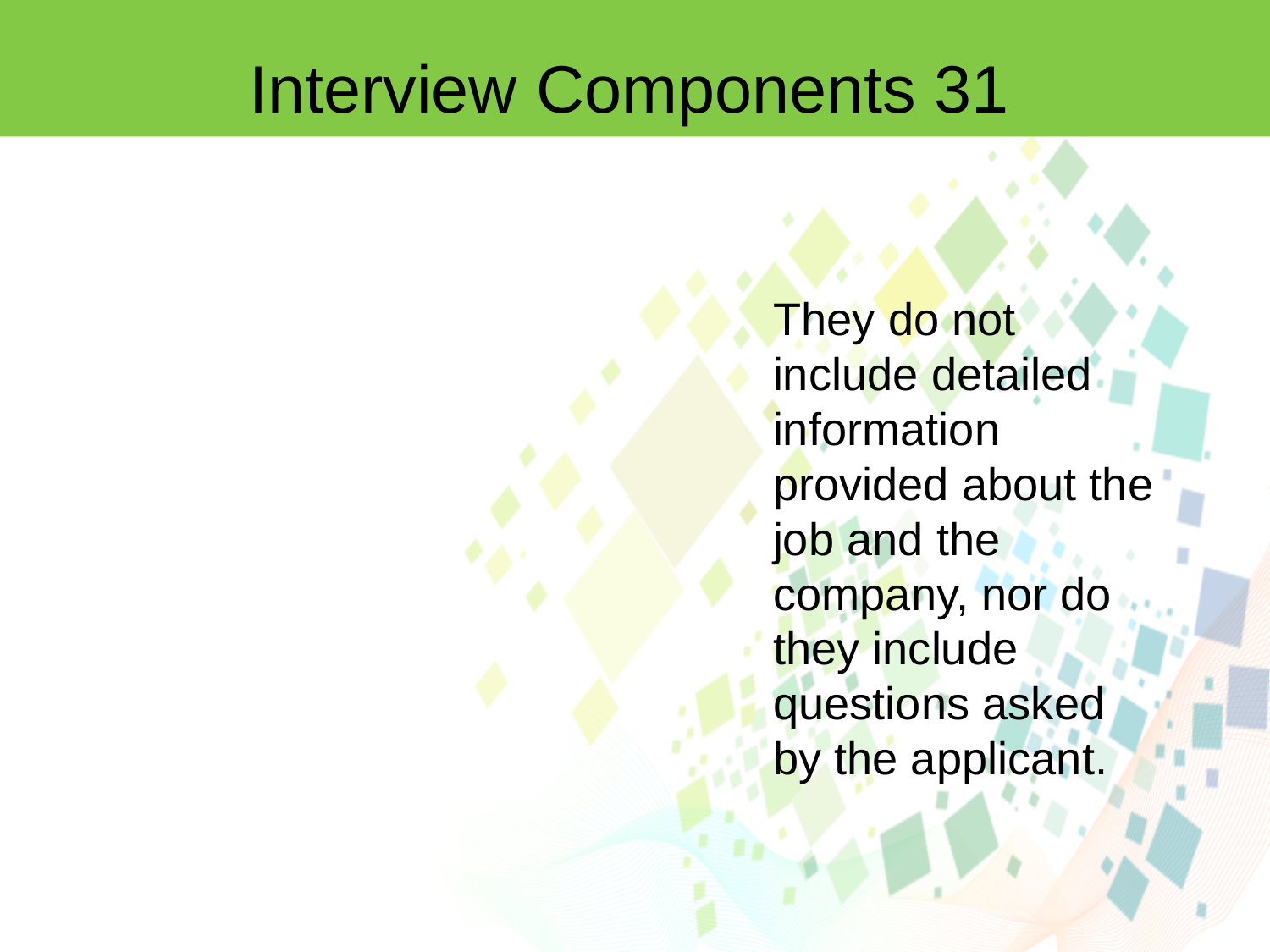

Interview Components 31
They do not include detailed information provided about the job and the company, nor do
they include questions asked by the applicant.